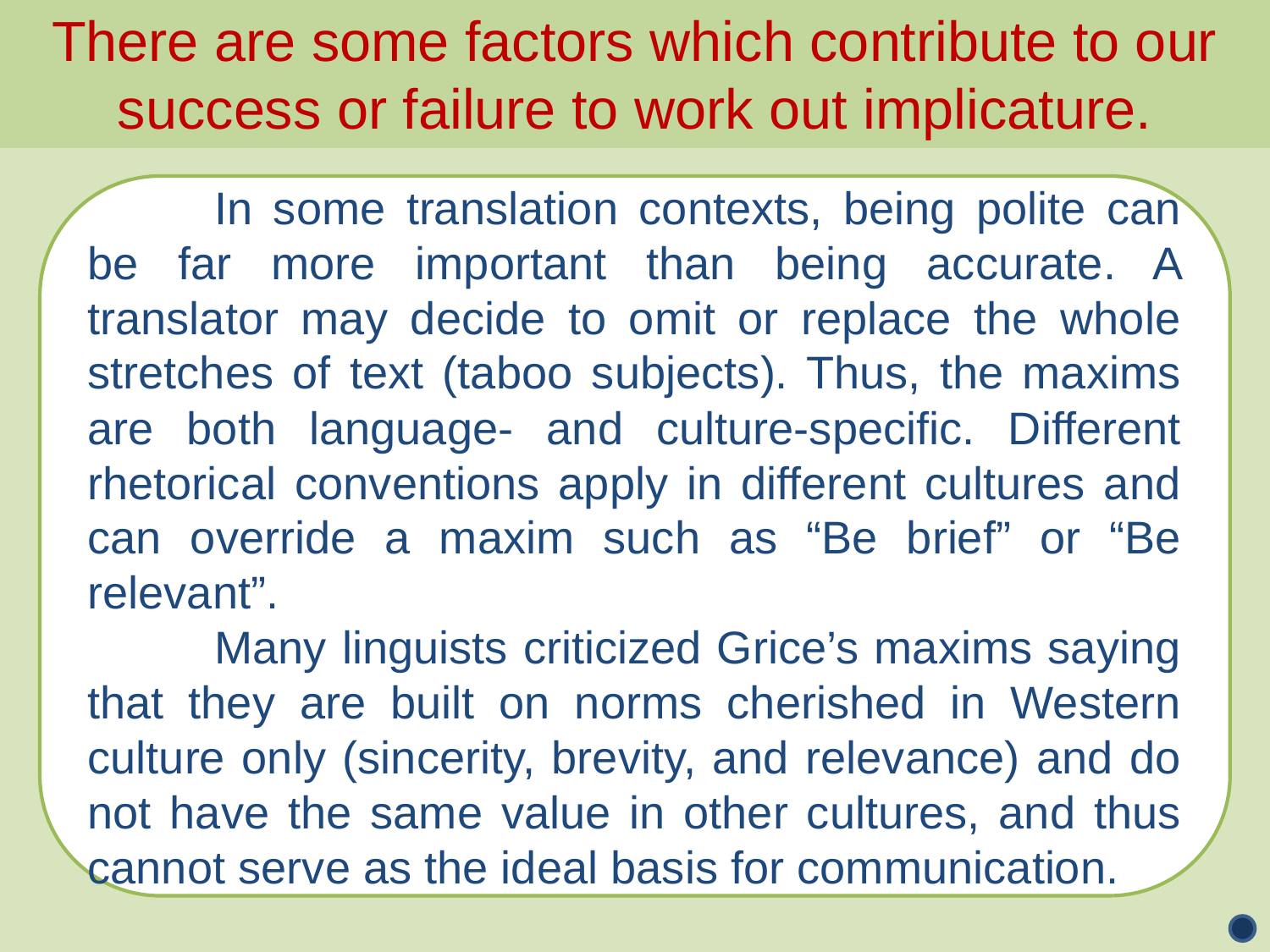

There are some factors which contribute to our success or failure to work out implicature.
	In some translation contexts, being polite can be far more important than being accurate. A translator may decide to omit or replace the whole stretches of text (taboo subjects). Thus, the maxims are both language- and culture-specific. Different rhetorical conventions apply in different cultures and can override a maxim such as “Be brief” or “Be relevant”.
	Many linguists criticized Grice’s maxims saying that they are built on norms cherished in Western culture only (sincerity, brevity, and relevance) and do not have the same value in other cultures, and thus cannot serve as the ideal basis for communication.